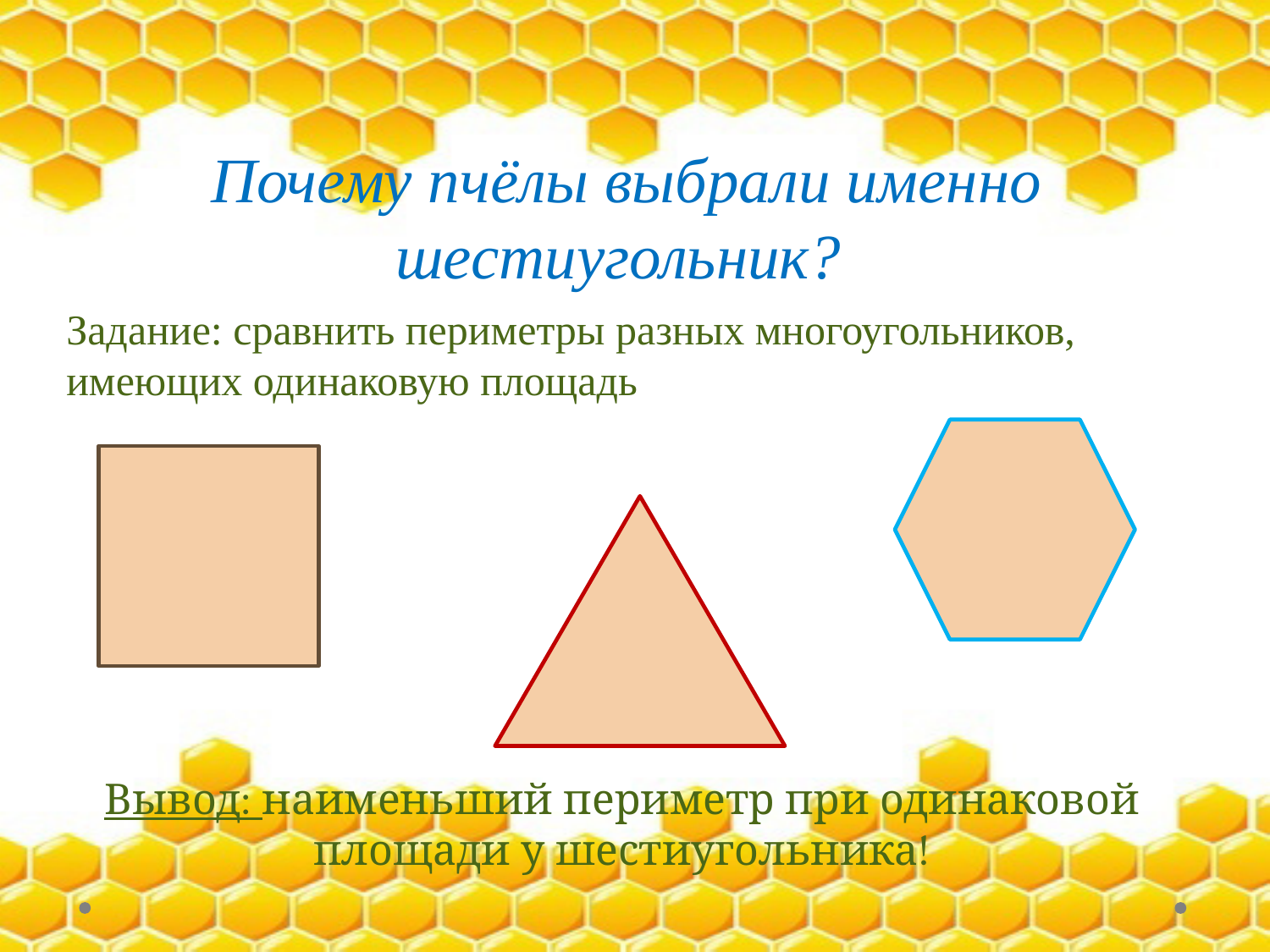

# Почему пчёлы выбрали именно шестиугольник?
Задание: сравнить периметры разных многоугольников, имеющих одинаковую площадь

Вывод: наименьший периметр при одинаковой площади у шестиугольника!